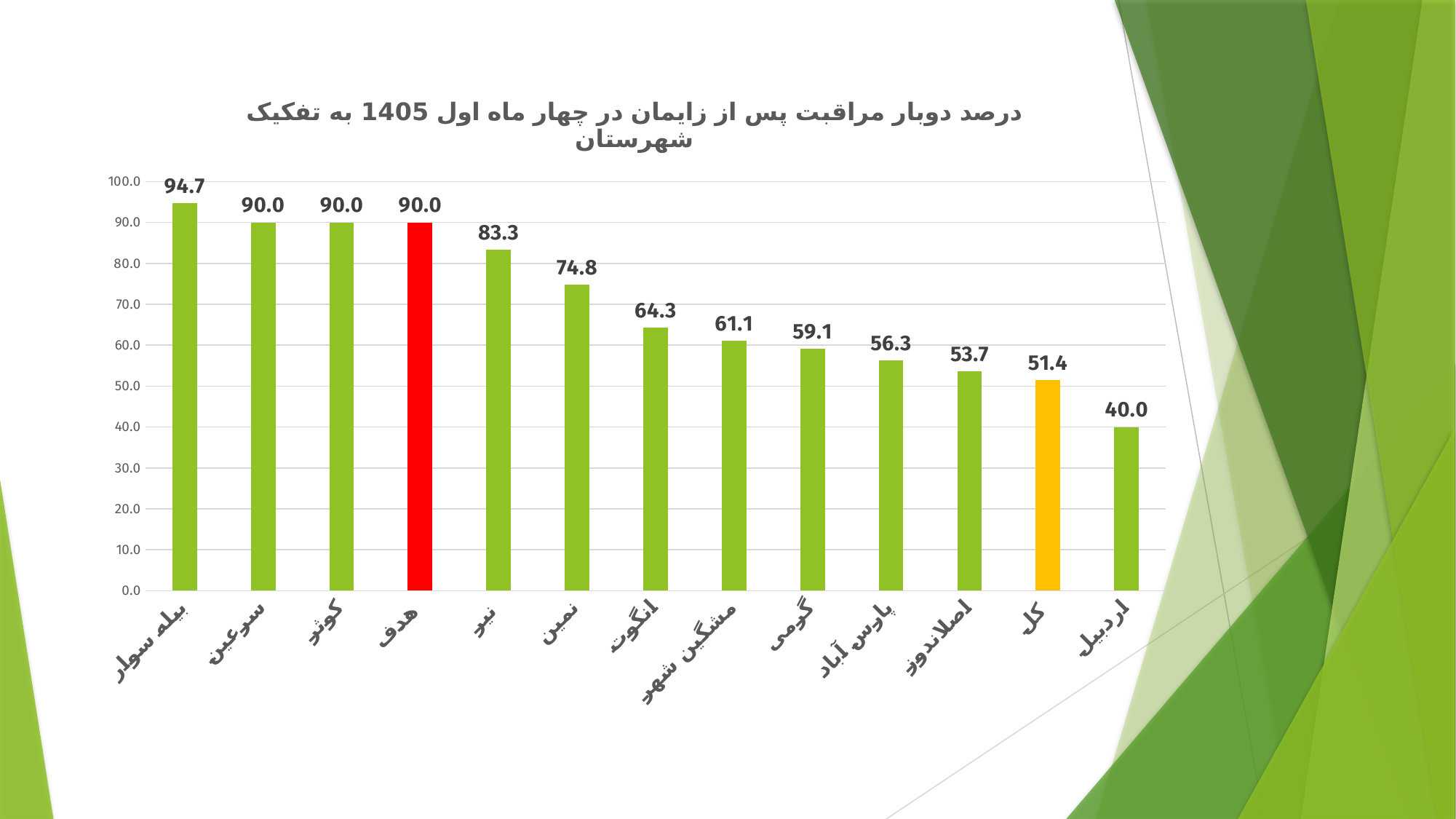

#

### Chart: درصد دوبار مراقبت پس از زایمان در چهار ماه اول 1405 به تفکیک شهرستان

| Category |  |
|---|---|
| بیله سوار | 94.68085106382973 |
| سرعین | 90.0 |
| کوثر | 90.0 |
| هدف  | 90.0 |
| نیر  | 83.33333333333331 |
| نمین | 74.76635514018689 |
| انگوت | 64.28571428571429 |
| مشگین شهر | 61.07382550335571 |
| گرمی | 59.09090909090911 |
| پارس آباد | 56.25 |
| اصلاندوز | 53.68421052631579 |
| کل  | 51.430781129157 |
| اردبیل | 39.985693848354806 |